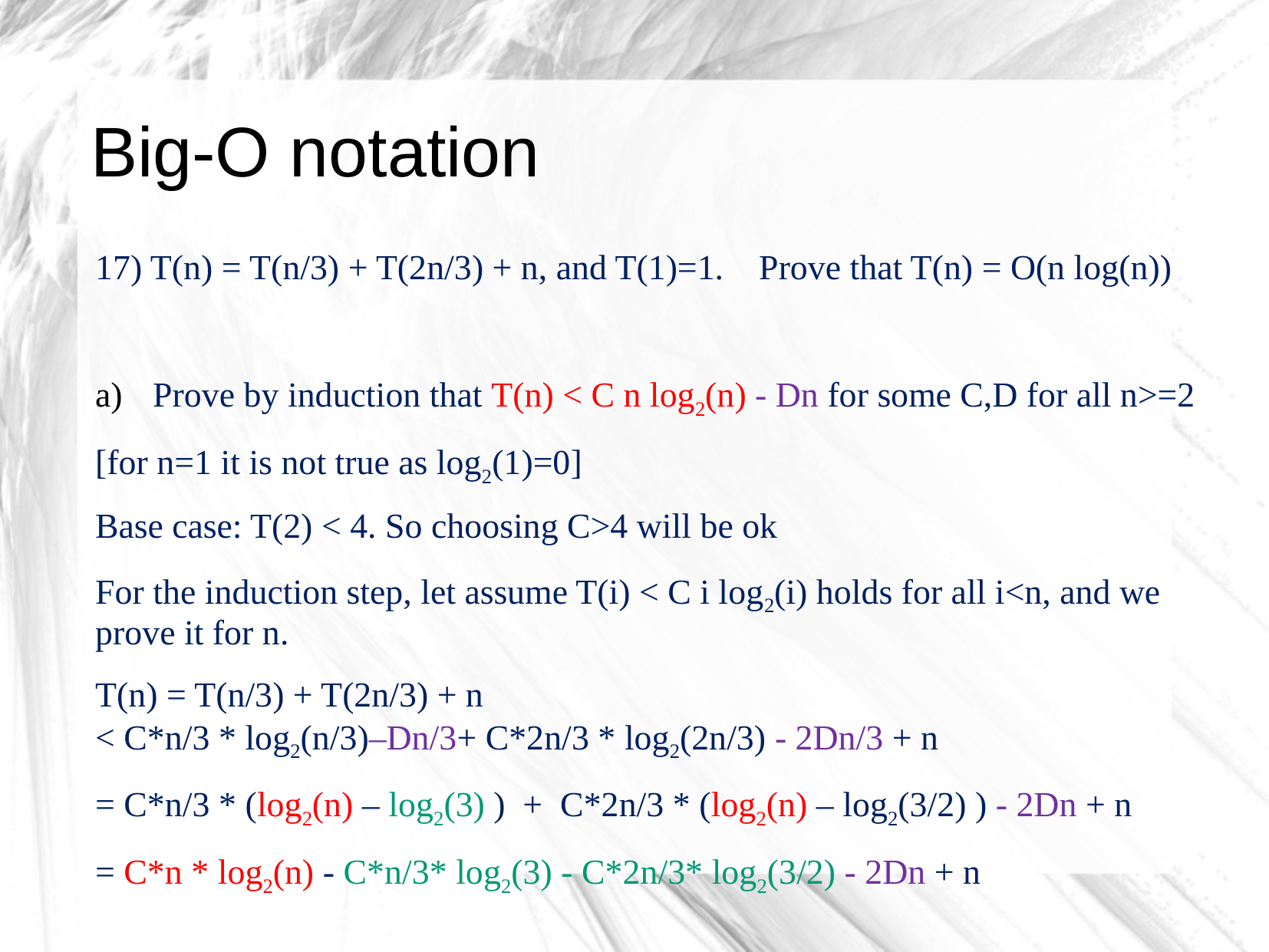

# Big-O notation
17) T(n) = T(n/3) + T(2n/3) + n, and T(1)=1.    Prove that T(n) = O(n log(n))

Prove by induction that T(n) < C n log2(n) - Dn for some C,D for all n>=2
[for n=1 it is not true as log2(1)=0]
Base case: T(2) < 4. So choosing C>4 will be ok
For the induction step, let assume T(i) < C i log2(i) holds for all i<n, and we prove it for n.
T(n) = T(n/3) + T(2n/3) + n
< C*n/3 * log2(n/3)–Dn/3+ C*2n/3 * log2(2n/3) - 2Dn/3 + n
= C*n/3 * (log2(n) – log2(3) )  +  C*2n/3 * (log2(n) – log2(3/2) ) - 2Dn + n
= C*n * log2(n) - C*n/3* log2(3) - C*2n/3* log2(3/2) - 2Dn + n